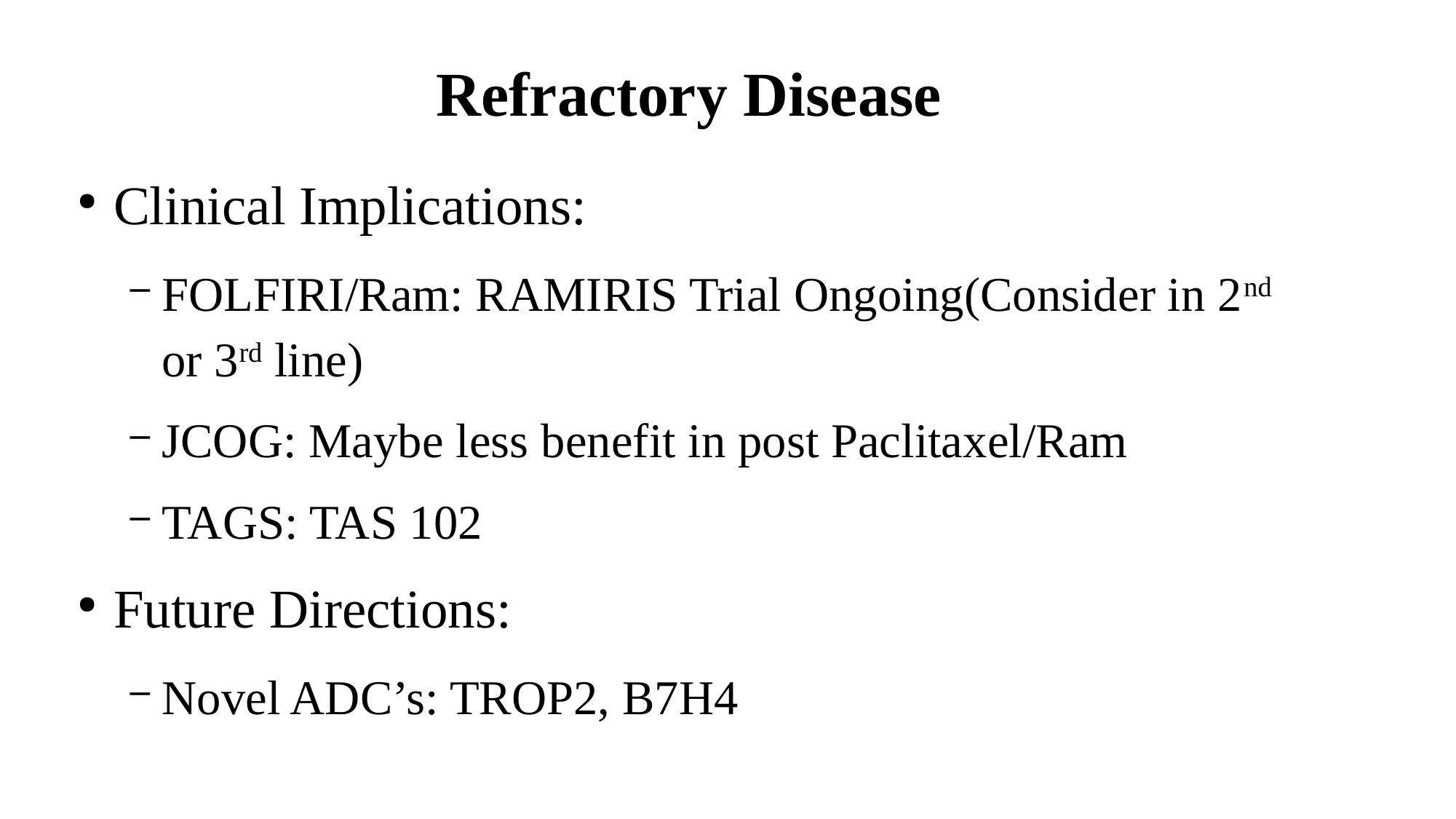

# Refractory Disease
Clinical Implications:
FOLFIRI/Ram: RAMIRIS Trial Ongoing(Consider in 2nd or 3rd line)
JCOG: Maybe less benefit in post Paclitaxel/Ram
TAGS: TAS 102
Future Directions:
Novel ADC’s: TROP2, B7H4